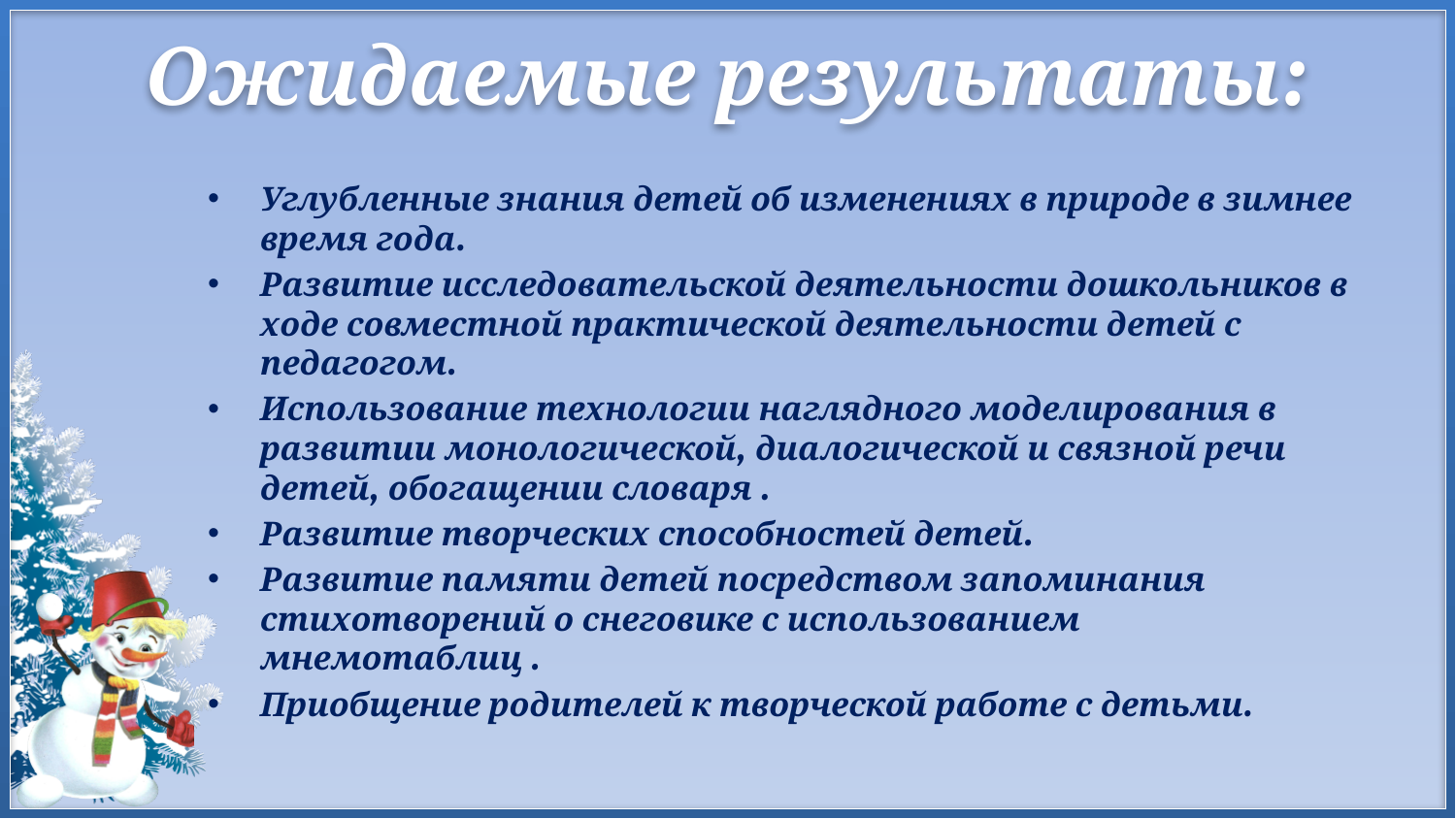

# Ожидаемые результаты:

Углубленные знания детей об изменениях в природе в зимнее время года.
Развитие исследовательской деятельности дошкольников в ходе совместной практической деятельности детей с педагогом.
Использование технологии наглядного моделирования в развитии монологической, диалогической и связной речи детей, обогащении словаря .
Развитие творческих способностей детей.
Развитие памяти детей посредством запоминания стихотворений о снеговике с использованием мнемотаблиц .
Приобщение родителей к творческой работе с детьми.